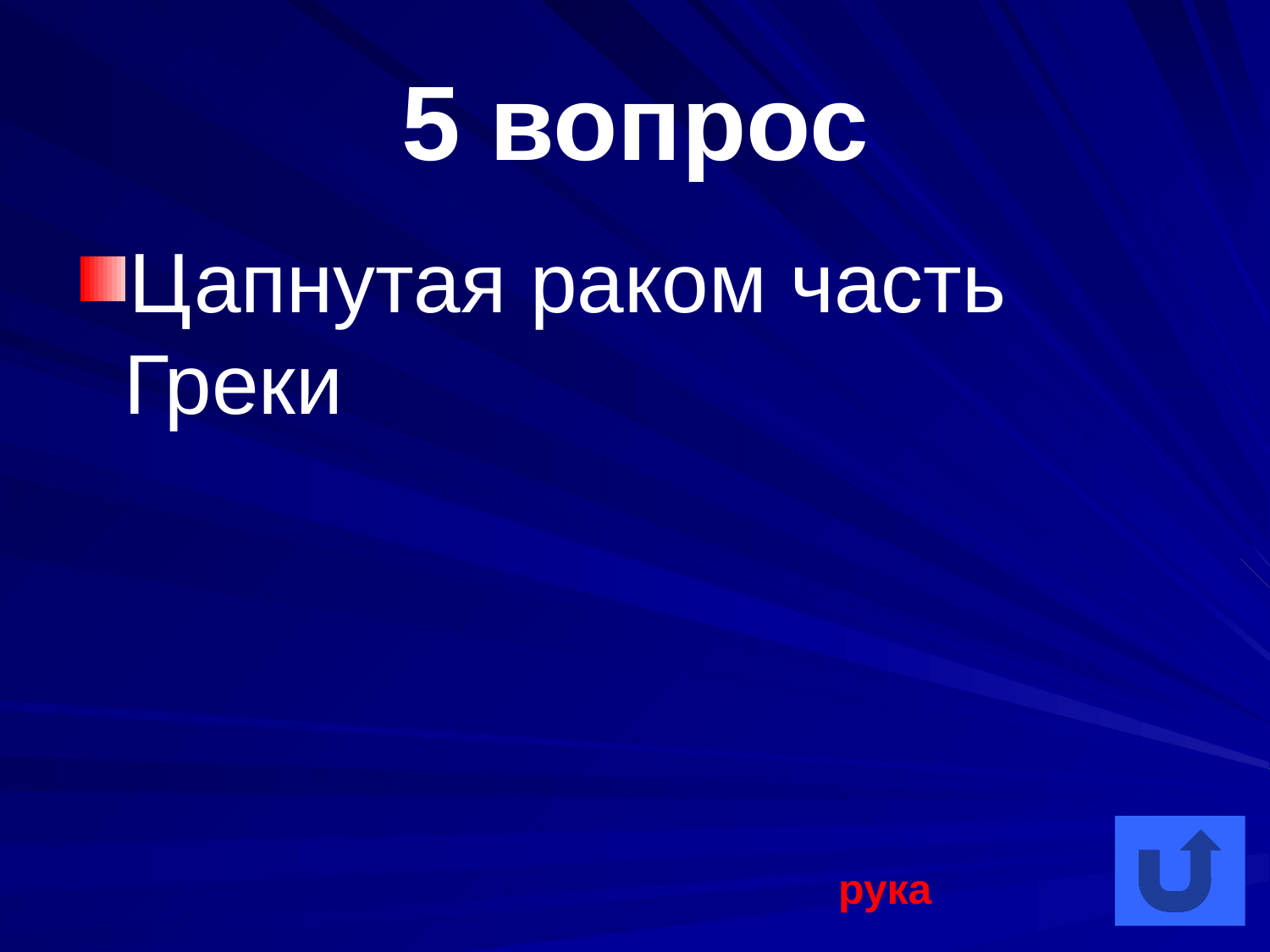

# 5 вопрос
Цапнутая раком часть Греки

рука